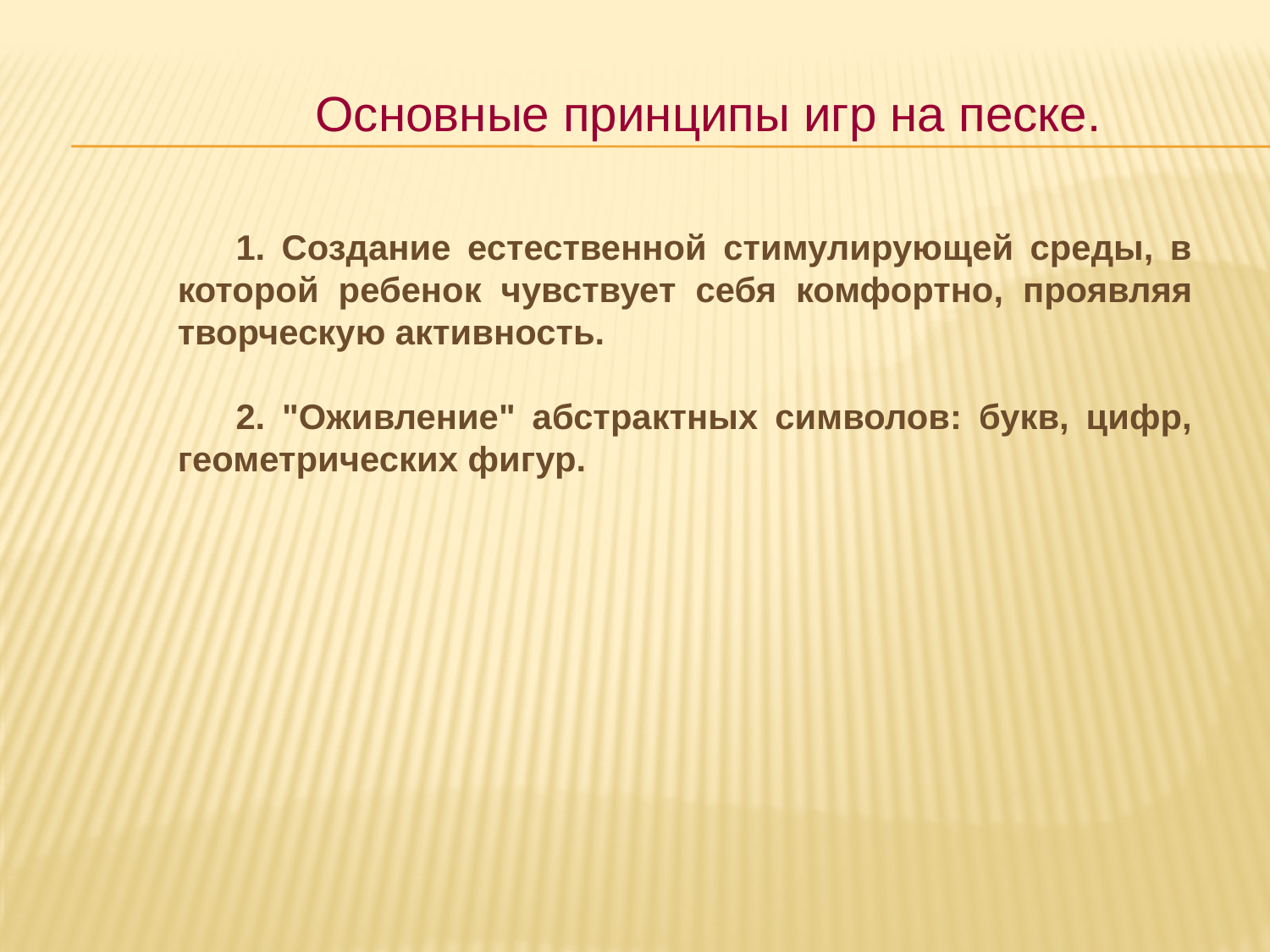

Основные принципы игр на песке.
1. Создание естественной стимулирующей среды, в которой ребенок чувствует себя комфортно, проявляя творческую активность.

2. "Оживление" абстрактных символов: букв, цифр, геометрических фигур.